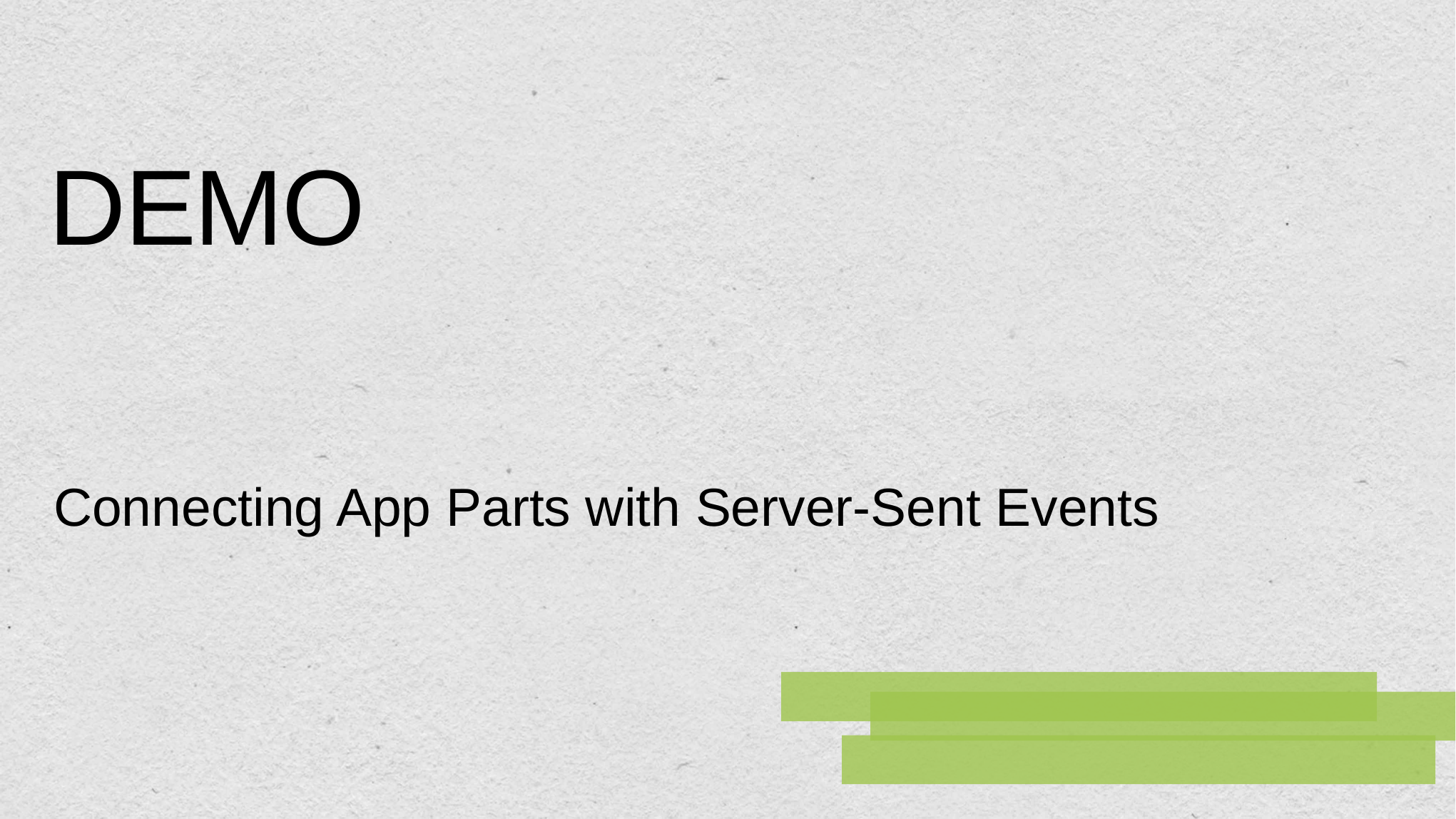

# DEMO
Connecting App Parts with Server-Sent Events